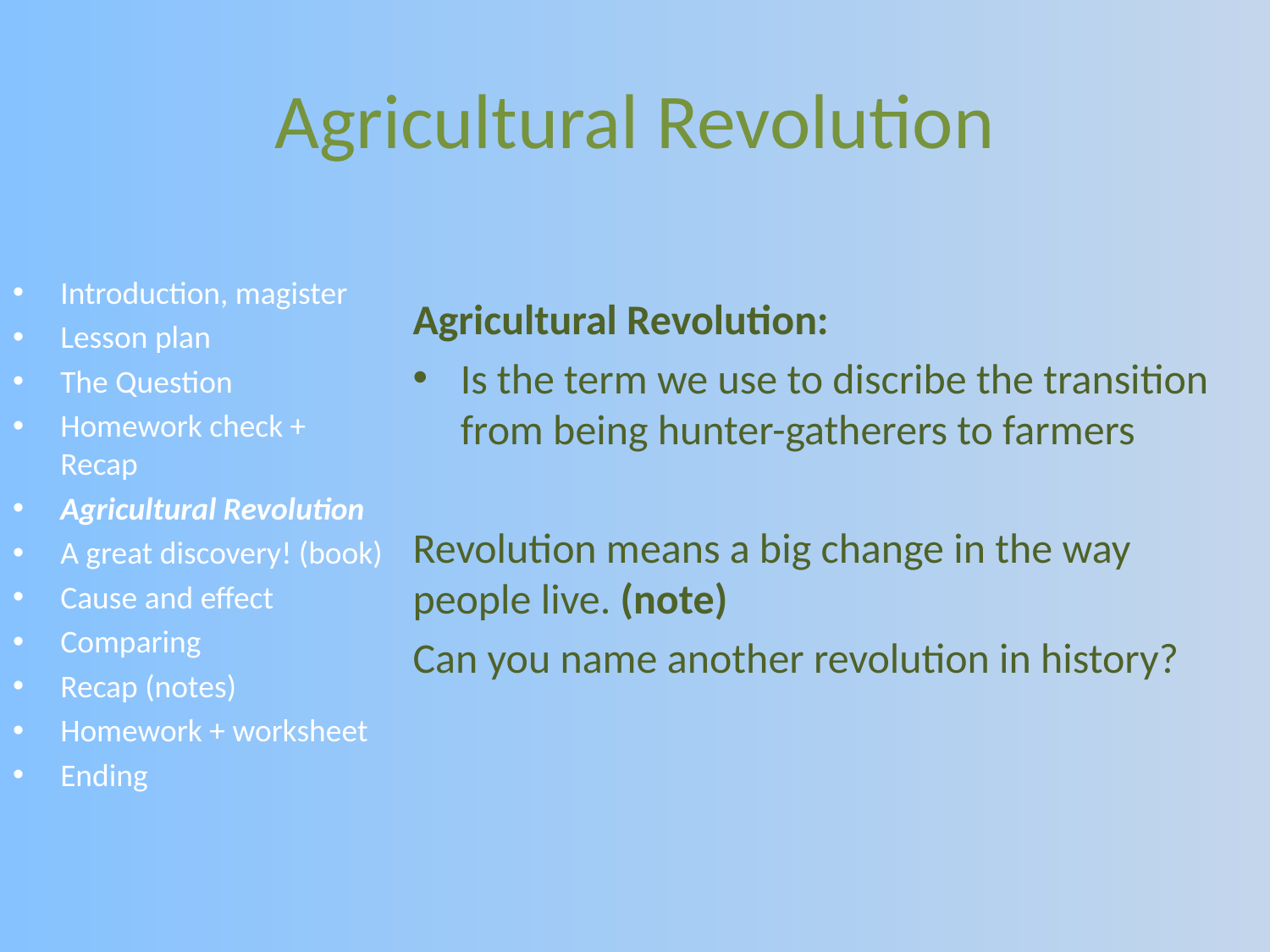

# Agricultural Revolution
Introduction, magister
Lesson plan
The Question
Homework check + Recap
Agricultural Revolution
A great discovery! (book)
Cause and effect
Comparing
Recap (notes)
Homework + worksheet
Ending
Agricultural Revolution:
Is the term we use to discribe the transition from being hunter-gatherers to farmers

Revolution means a big change in the way people live. (note)
Can you name another revolution in history?